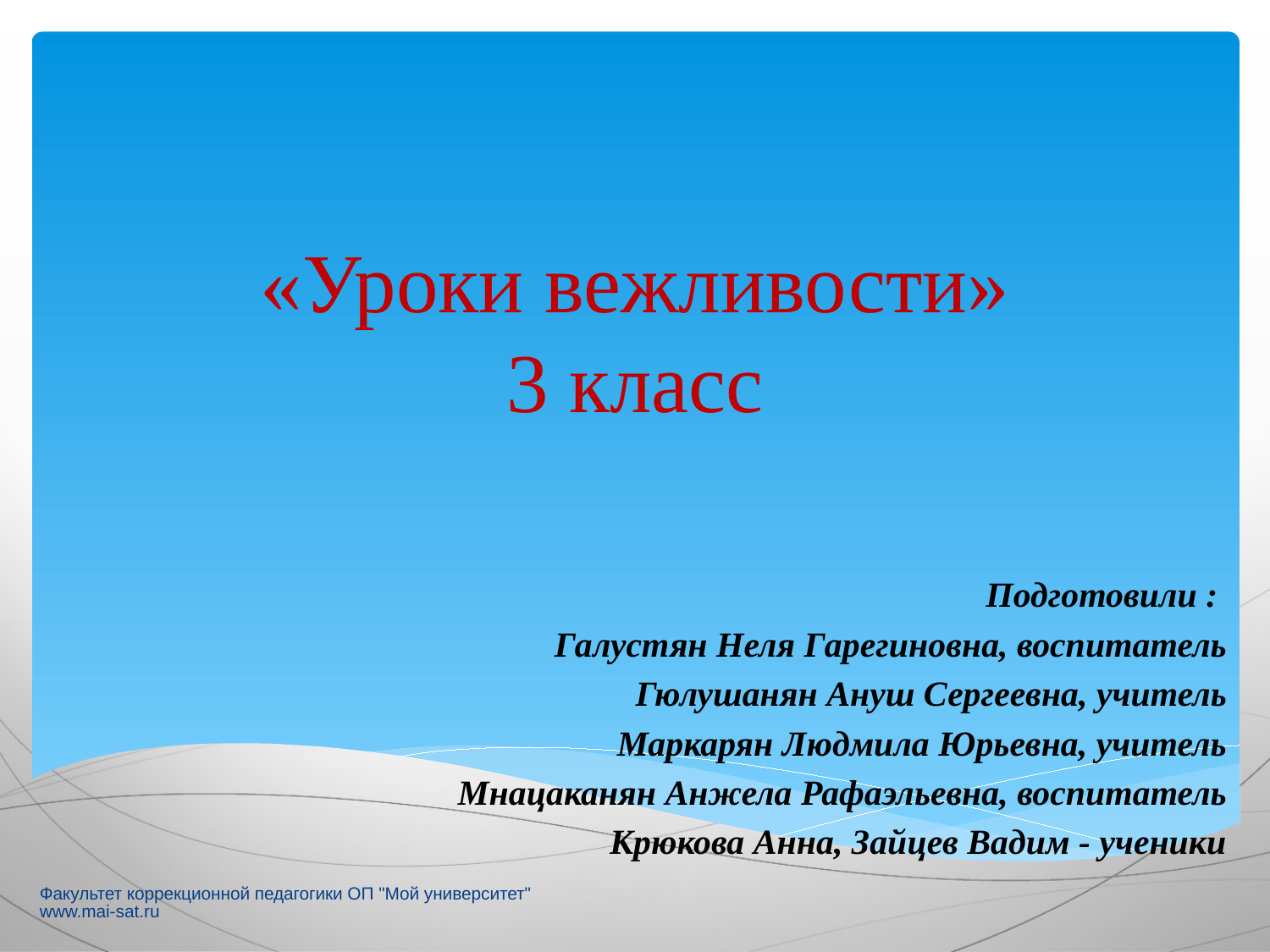

# «Уроки вежливости» 3 класс
Подготовили :
Галустян Неля Гарегиновна, воспитатель
Гюлушанян Ануш Сергеевна, учитель
Маркарян Людмила Юрьевна, учитель
Мнацаканян Анжела Рафаэльевна, воспитатель
Крюкова Анна, Зайцев Вадим - ученики
Факультет коррекционной педагогики ОП "Мой университет" www.mai-sat.ru